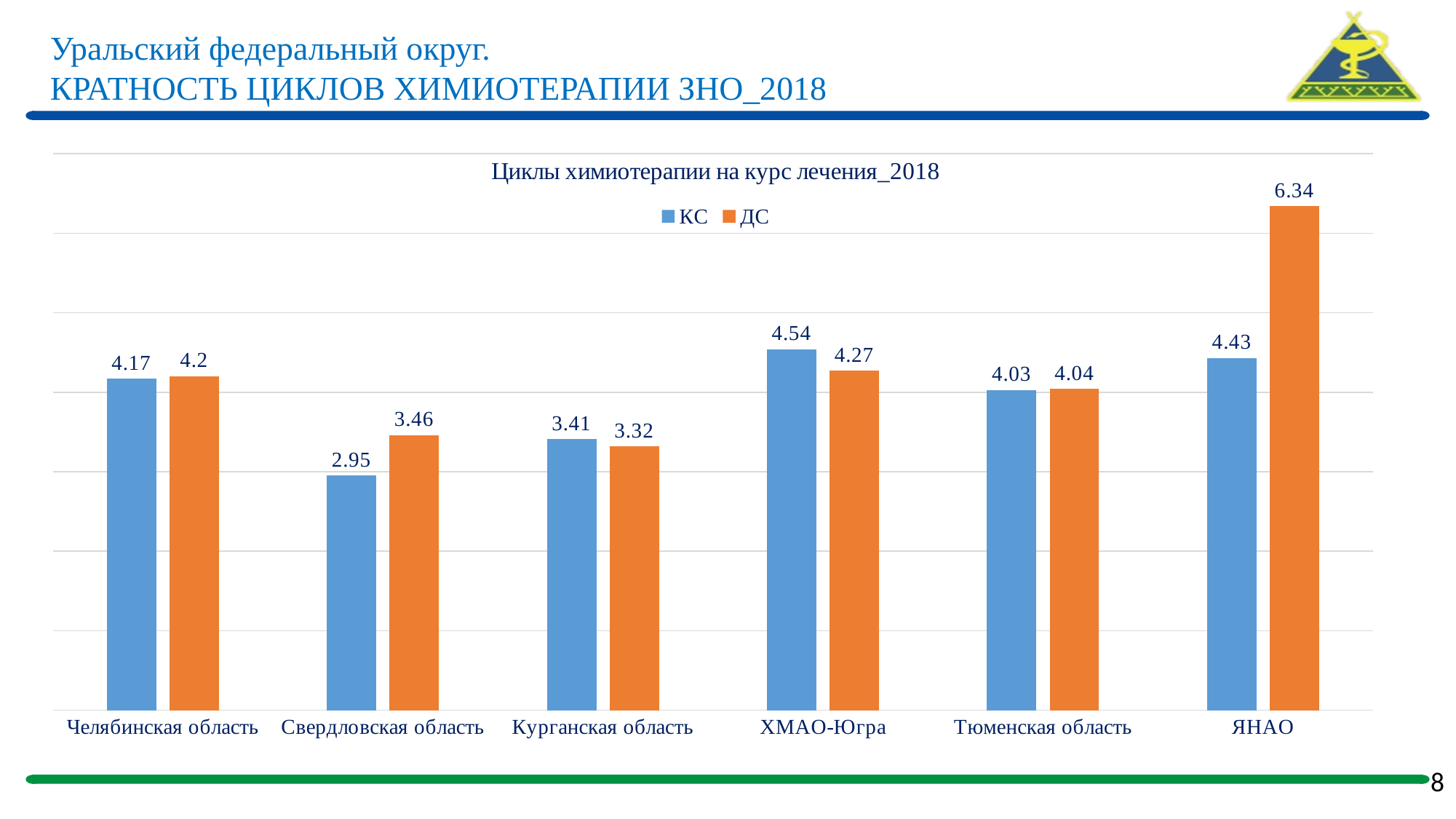

#
Уральский федеральный округ.
КРАТНОСТЬ ЦИКЛОВ ХИМИОТЕРАПИИ ЗНО_2018

### Chart: Циклы химиотерапии на курс лечения_2018

| Category | КС | ДС |
|---|---|---|
| Челябинская область | 4.17 | 4.2 |
| Свердловская область | 2.95 | 3.46 |
| Курганская область | 3.41 | 3.32 |
| ХМАО-Югра | 4.54 | 4.27 |
| Тюменская область | 4.03 | 4.04 |
| ЯНАО | 4.43 | 6.34 |
8